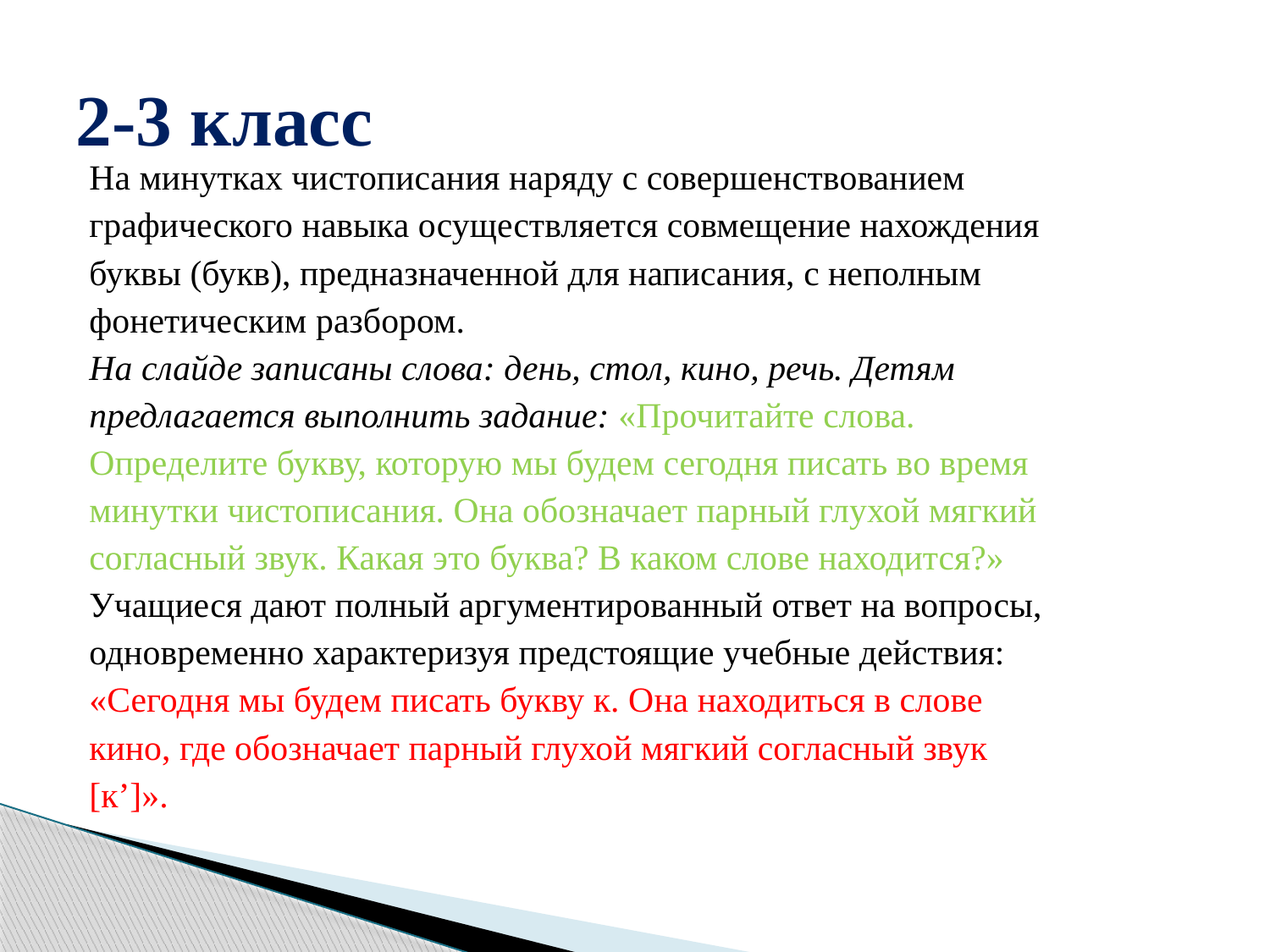

# 2-3 класс
На минутках чистописания наряду с совершенствованием
графического навыка осуществляется совмещение нахождения
буквы (букв), предназначенной для написания, с неполным
фонетическим разбором.
На слайде записаны слова: день, стол, кино, речь. Детям
предлагается выполнить задание: «Прочитайте слова.
Определите букву, которую мы будем сегодня писать во время
минутки чистописания. Она обозначает парный глухой мягкий
согласный звук. Какая это буква? В каком слове находится?»
Учащиеся дают полный аргументированный ответ на вопросы,
одновременно характеризуя предстоящие учебные действия:
«Сегодня мы будем писать букву к. Она находиться в слове
кино, где обозначает парный глухой мягкий согласный звук
[к’]».